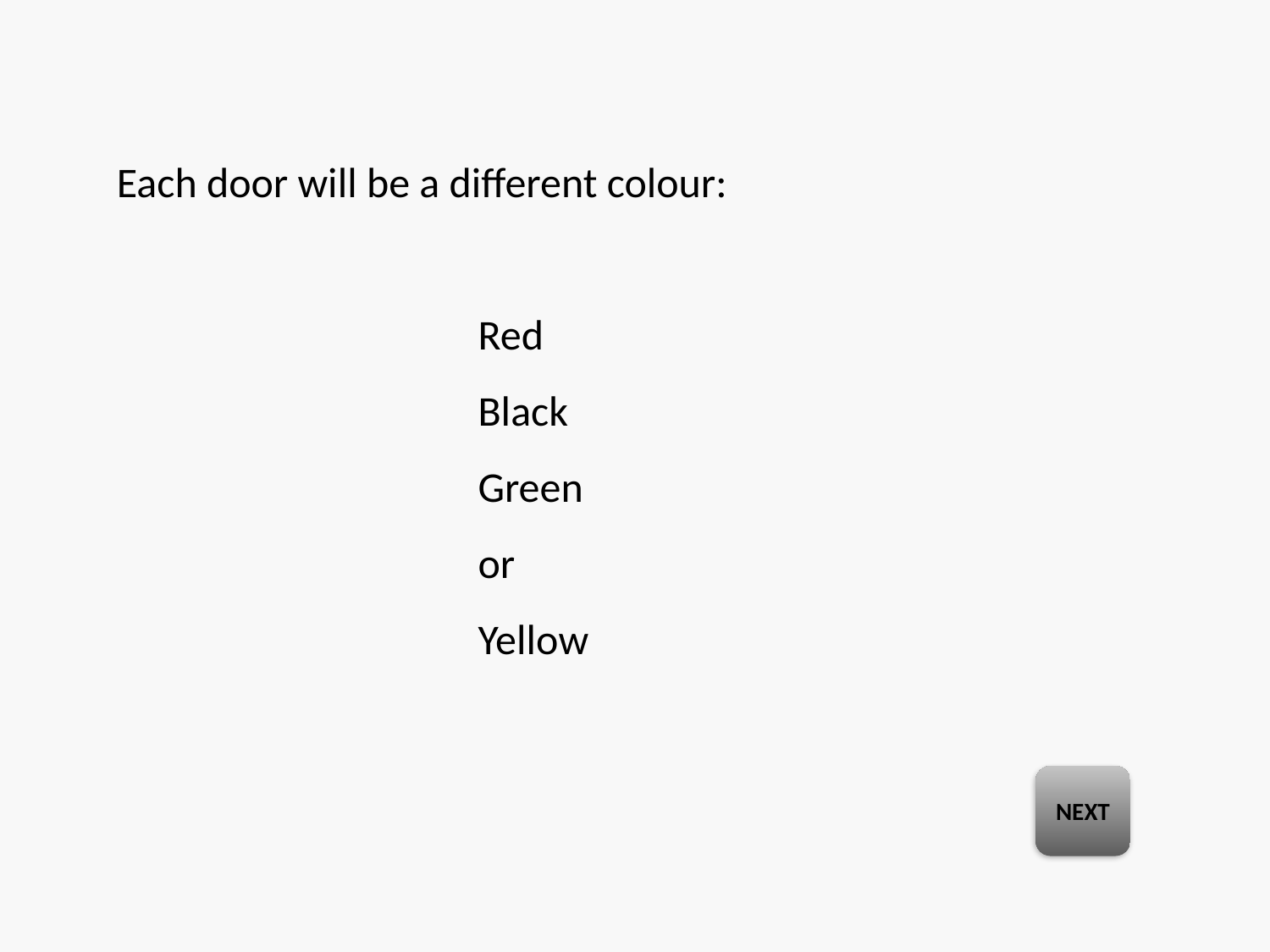

Each door will be a different colour:

Red
Black
Green
or
Yellow
NEXT